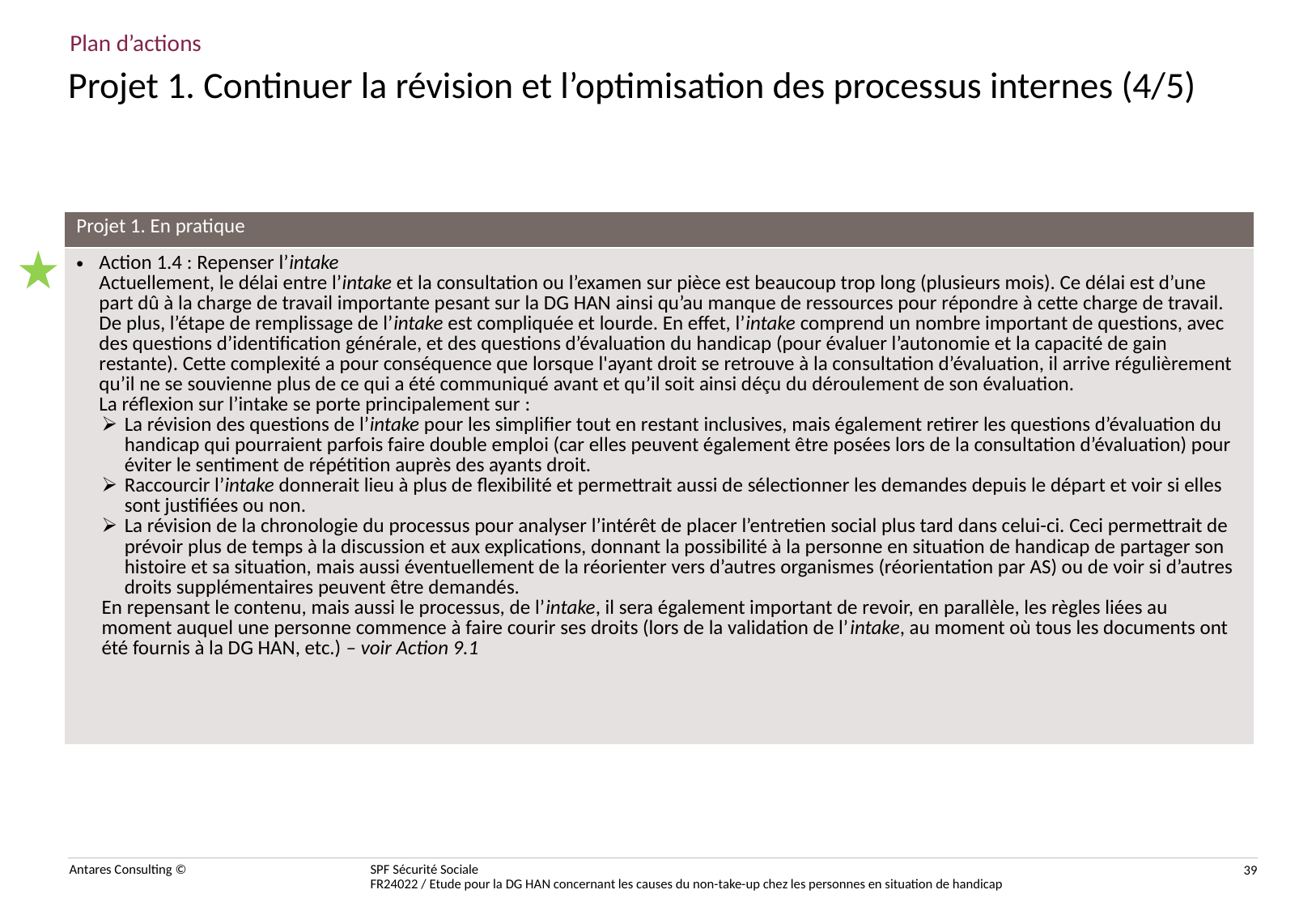

Plan d’actions
# Projet 1. Continuer la révision et l’optimisation des processus internes (4/5)
| Projet 1. En pratique |
| --- |
| Action 1.4 : Repenser l’intake Actuellement, le délai entre l’intake et la consultation ou l’examen sur pièce est beaucoup trop long (plusieurs mois). Ce délai est d’une part dû à la charge de travail importante pesant sur la DG HAN ainsi qu’au manque de ressources pour répondre à cette charge de travail. De plus, l’étape de remplissage de l’intake est compliquée et lourde. En effet, l’intake comprend un nombre important de questions, avec des questions d’identification générale, et des questions d’évaluation du handicap (pour évaluer l’autonomie et la capacité de gain restante). Cette complexité a pour conséquence que lorsque l'ayant droit se retrouve à la consultation d’évaluation, il arrive régulièrement qu’il ne se souvienne plus de ce qui a été communiqué avant et qu’il soit ainsi déçu du déroulement de son évaluation. La réflexion sur l’intake se porte principalement sur : La révision des questions de l’intake pour les simplifier tout en restant inclusives, mais également retirer les questions d’évaluation du handicap qui pourraient parfois faire double emploi (car elles peuvent également être posées lors de la consultation d’évaluation) pour éviter le sentiment de répétition auprès des ayants droit. Raccourcir l’intake donnerait lieu à plus de flexibilité et permettrait aussi de sélectionner les demandes depuis le départ et voir si elles sont justifiées ou non. La révision de la chronologie du processus pour analyser l’intérêt de placer l’entretien social plus tard dans celui-ci. Ceci permettrait de prévoir plus de temps à la discussion et aux explications, donnant la possibilité à la personne en situation de handicap de partager son histoire et sa situation, mais aussi éventuellement de la réorienter vers d’autres organismes (réorientation par AS) ou de voir si d’autres droits supplémentaires peuvent être demandés. En repensant le contenu, mais aussi le processus, de l’intake, il sera également important de revoir, en parallèle, les règles liées au moment auquel une personne commence à faire courir ses droits (lors de la validation de l’intake, au moment où tous les documents ont été fournis à la DG HAN, etc.) – voir Action 9.1 |